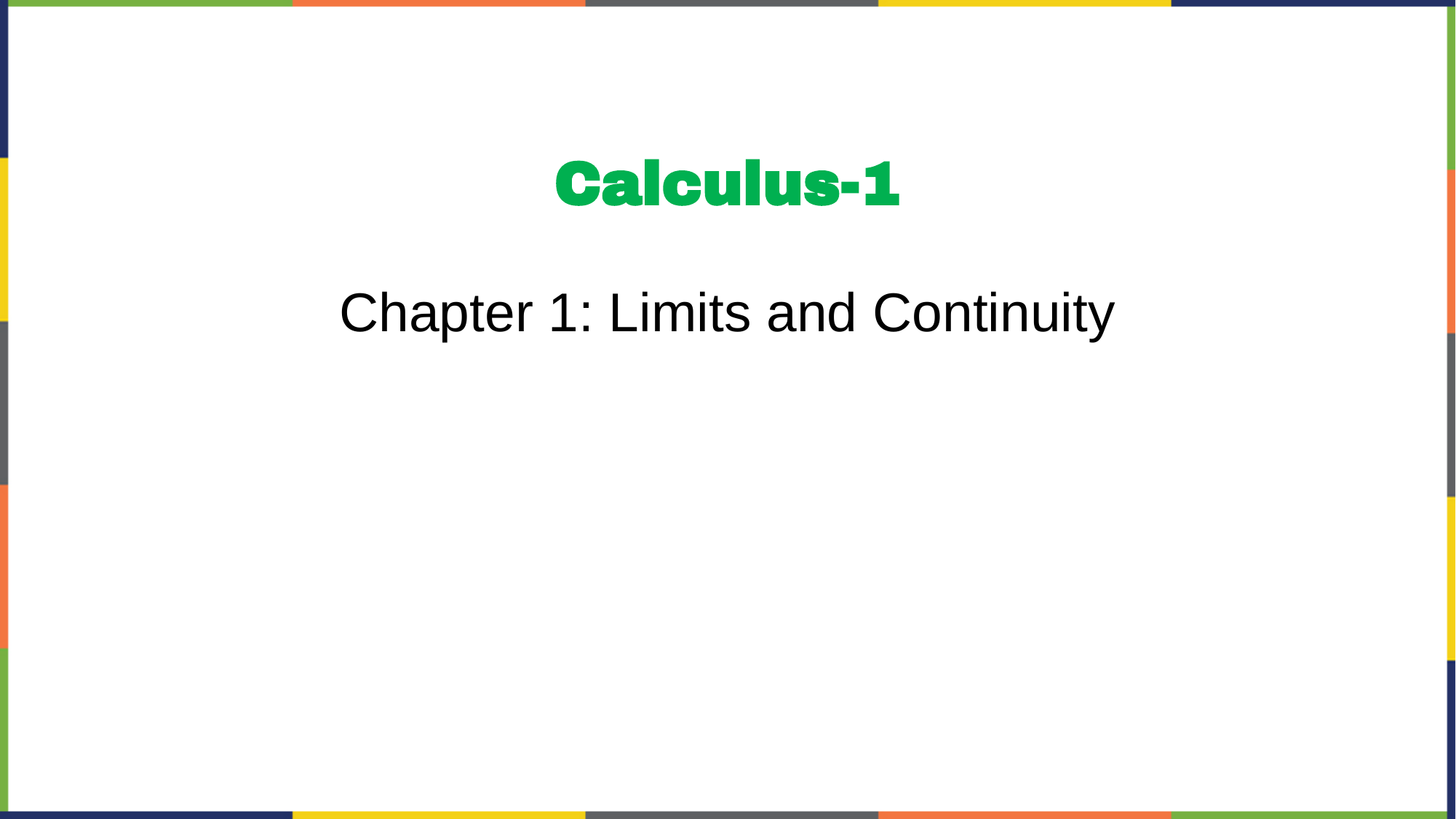

# Calculus-1

Chapter 1: Limits and Continuity